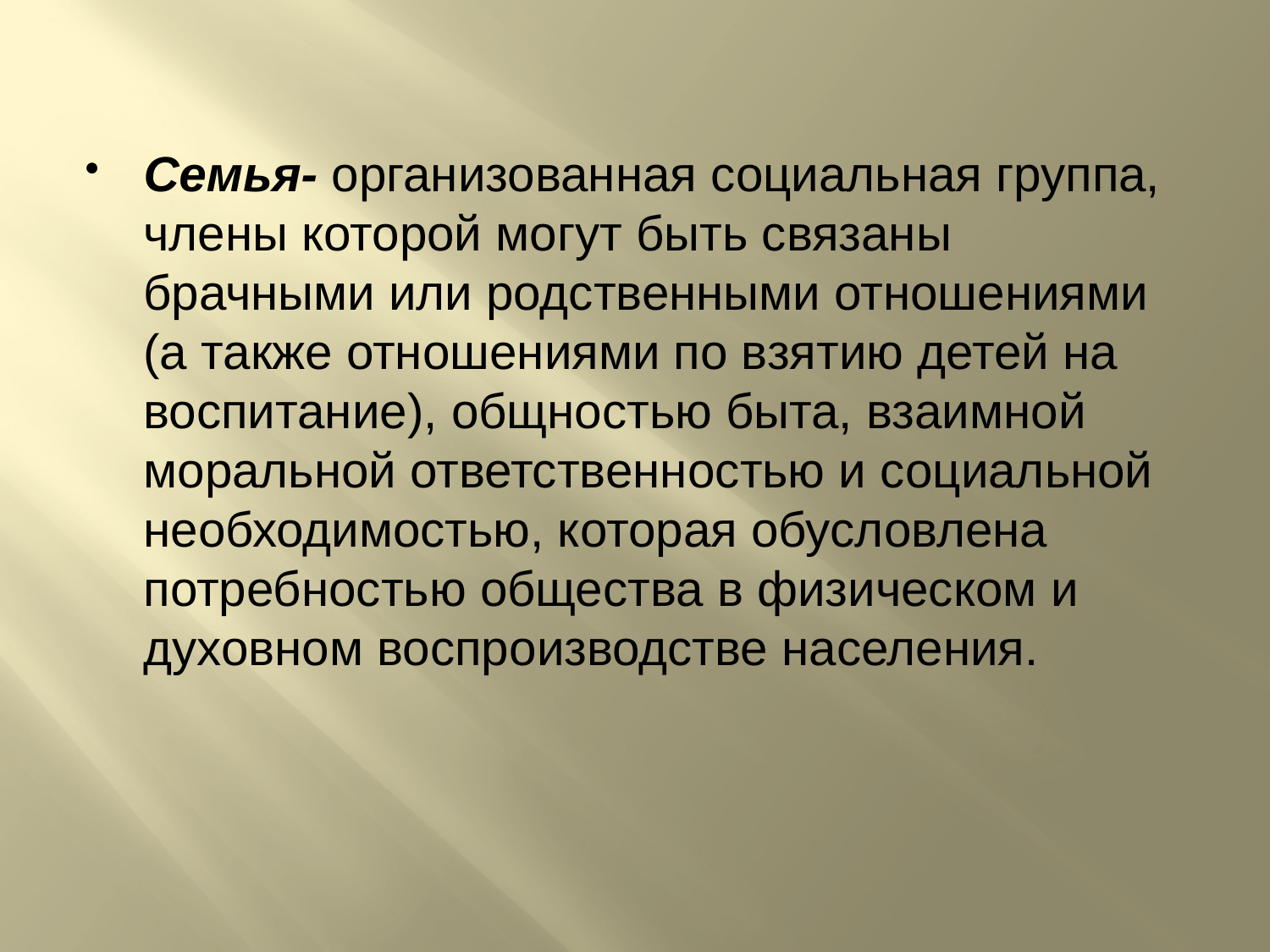

Семья- организованная социальная группа, члены которой могут быть связаны брачными или родственными отношениями (а также отношениями по взятию детей на воспитание), общностью быта, взаимной моральной ответственностью и социальной необходимостью, которая обусловлена потребностью общества в физическом и духовном воспроизводстве населения.